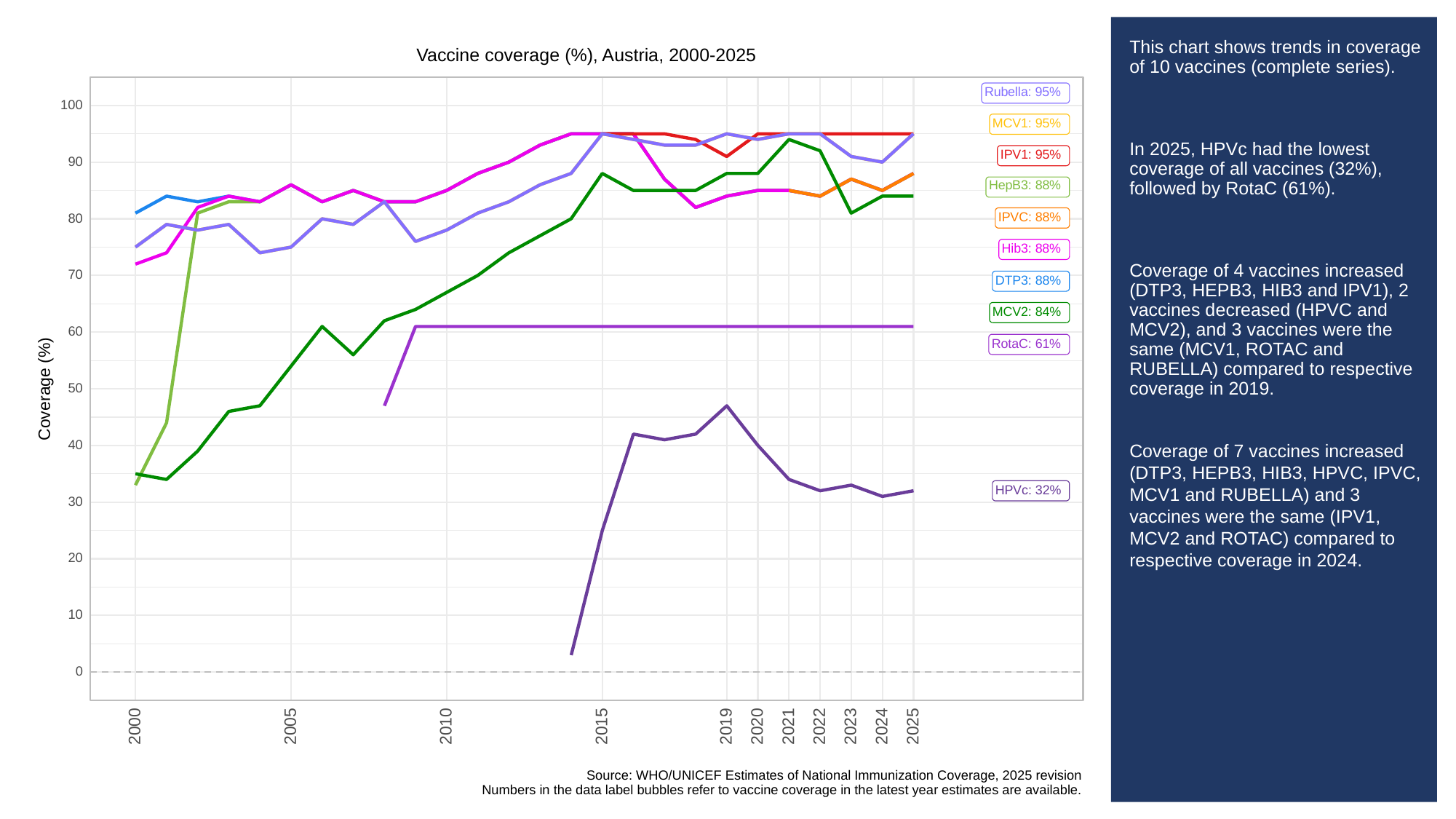

# This chart shows trends in coverage of 10 vaccines (complete series).

In 2025, HPVc had the lowest coverage of all vaccines (32%), followed by RotaC (61%).

Coverage of 4 vaccines increased (DTP3, HEPB3, HIB3 and IPV1), 2 vaccines decreased (HPVC and MCV2), and 3 vaccines were the same (MCV1, ROTAC and RUBELLA) compared to respective coverage in 2019.

Coverage of 7 vaccines increased (DTP3, HEPB3, HIB3, HPVC, IPVC, MCV1 and RUBELLA) and 3 vaccines were the same (IPV1, MCV2 and ROTAC) compared to respective coverage in 2024.

Vaccine coverage (%), Austria, 2000-2025

Rubella: 95%

100

MCV1: 95%

IPV1: 95%
90

HepB3: 88%

IPVC: 88%
80

Hib3: 88%

70

DTP3: 88%

MCV2: 84%

60

RotaC: 61%

Coverage (%)
50

40

HPVc: 32%

30

20

10

0

2023
2000
2005
2010
2015
2019
2020
2021
2022
2024
2025
Source: WHO/UNICEF Estimates of National Immunization Coverage, 2025 revision
Numbers in the data label bubbles refer to vaccine coverage in the latest year estimates are available.